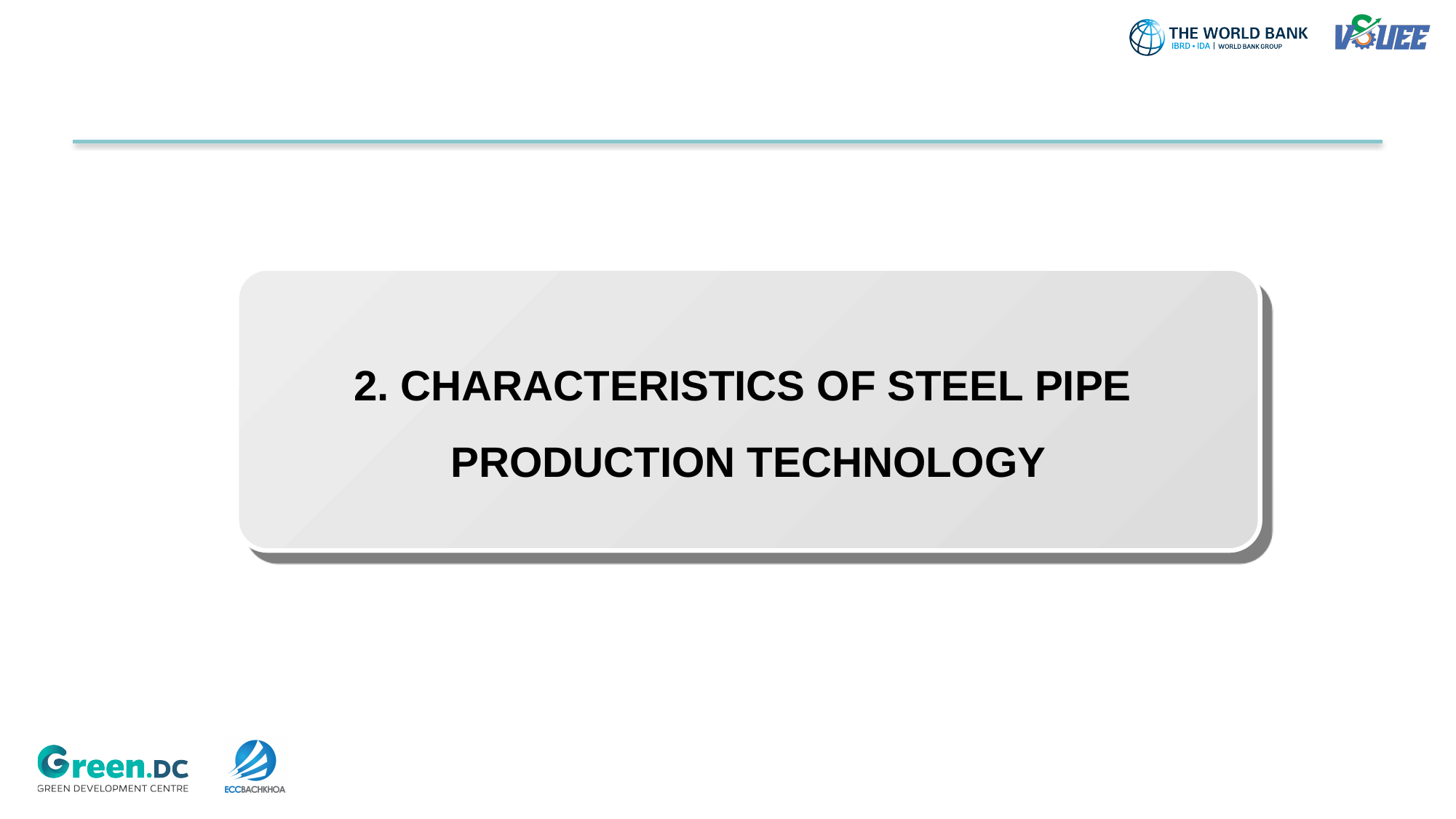

2. CHARACTERISTICS OF STEEL PIPE
PRODUCTION TECHNOLOGY